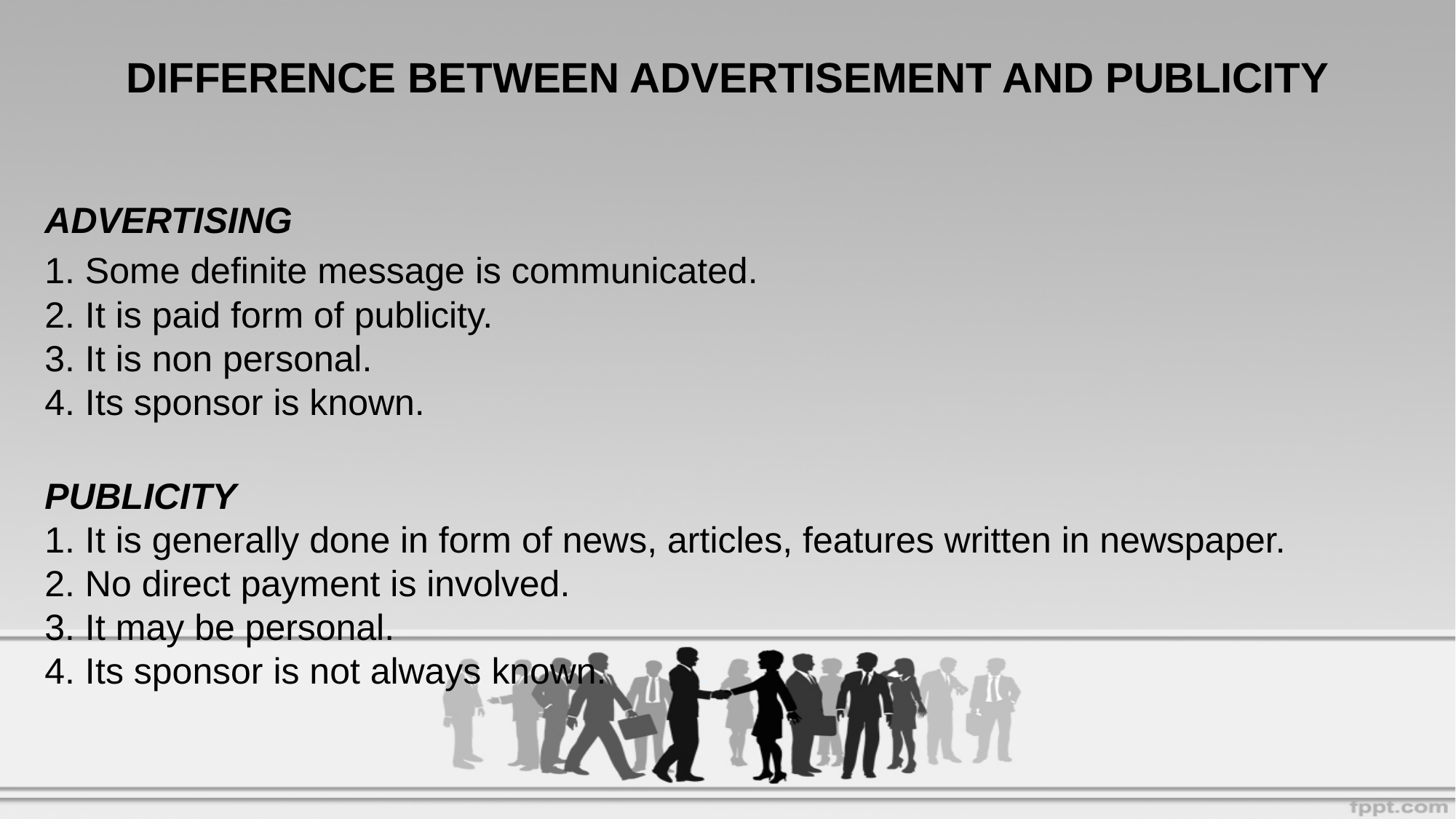

# DIFFERENCE BETWEEN ADVERTISEMENT AND PUBLICITY
ADVERTISING
1. Some definite message is communicated.
2. It is paid form of publicity.
3. It is non personal.
4. Its sponsor is known.
PUBLICITY
1. It is generally done in form of news, articles, features written in newspaper.
2. No direct payment is involved.
3. It may be personal.
4. Its sponsor is not always known.